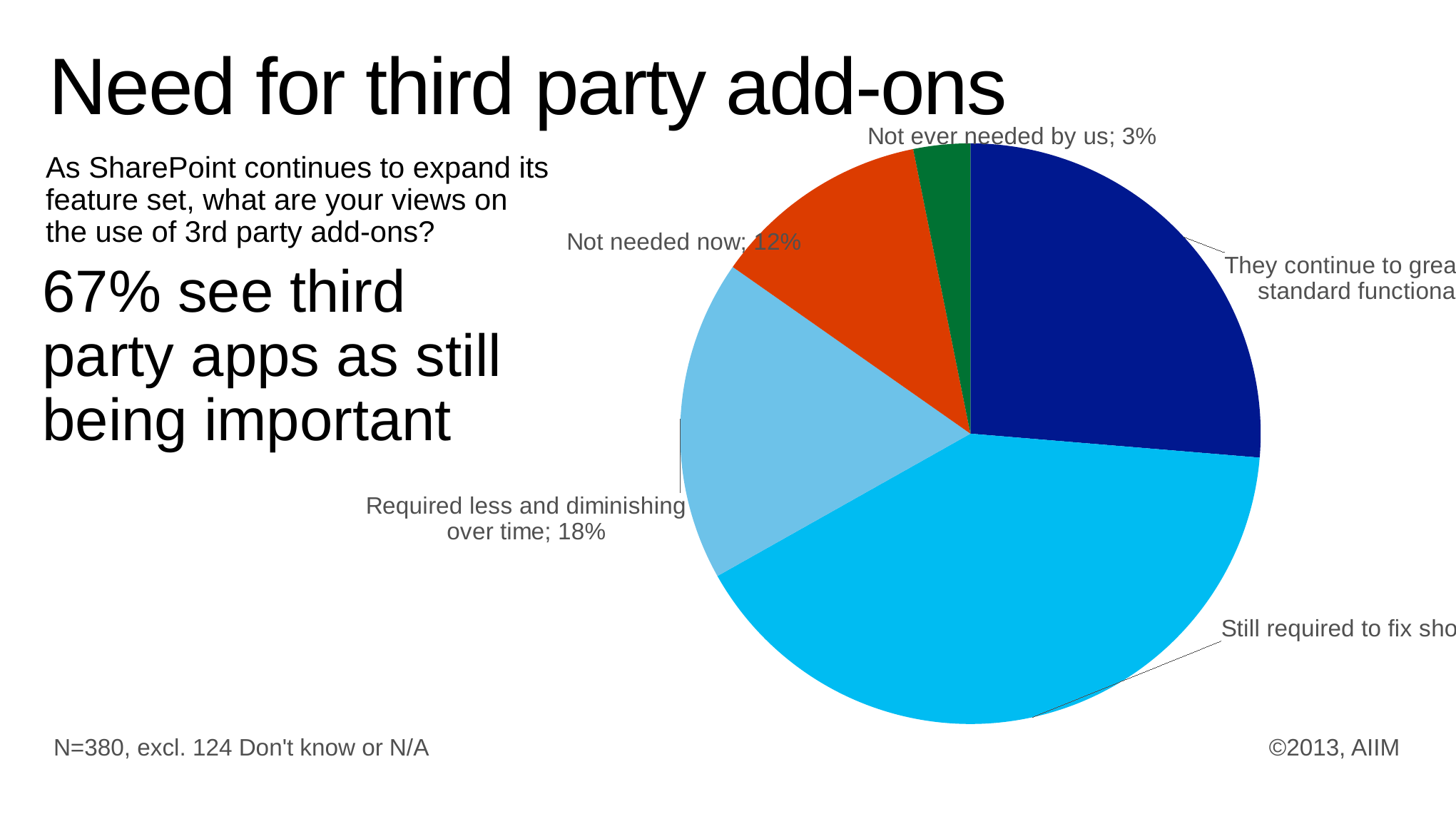

### Chart

| Category |  |
|---|---|
| They continue to greatly enhance standard functionality | 0.263157894736842 |
| Still required to fix shortcomings | 0.405263157894737 |
| Required less and diminishing over time | 0.178947368421053 |
| Not needed now | 0.121052631578947 |
| Not ever needed by us | 0.0315789473684211 |
# Need for third party add-ons
As SharePoint continues to expand its feature set, what are your views on the use of 3rd party add-ons?
67% see third party apps as still being important
N=380, excl. 124 Don't know or N/A
©2013, AIIM